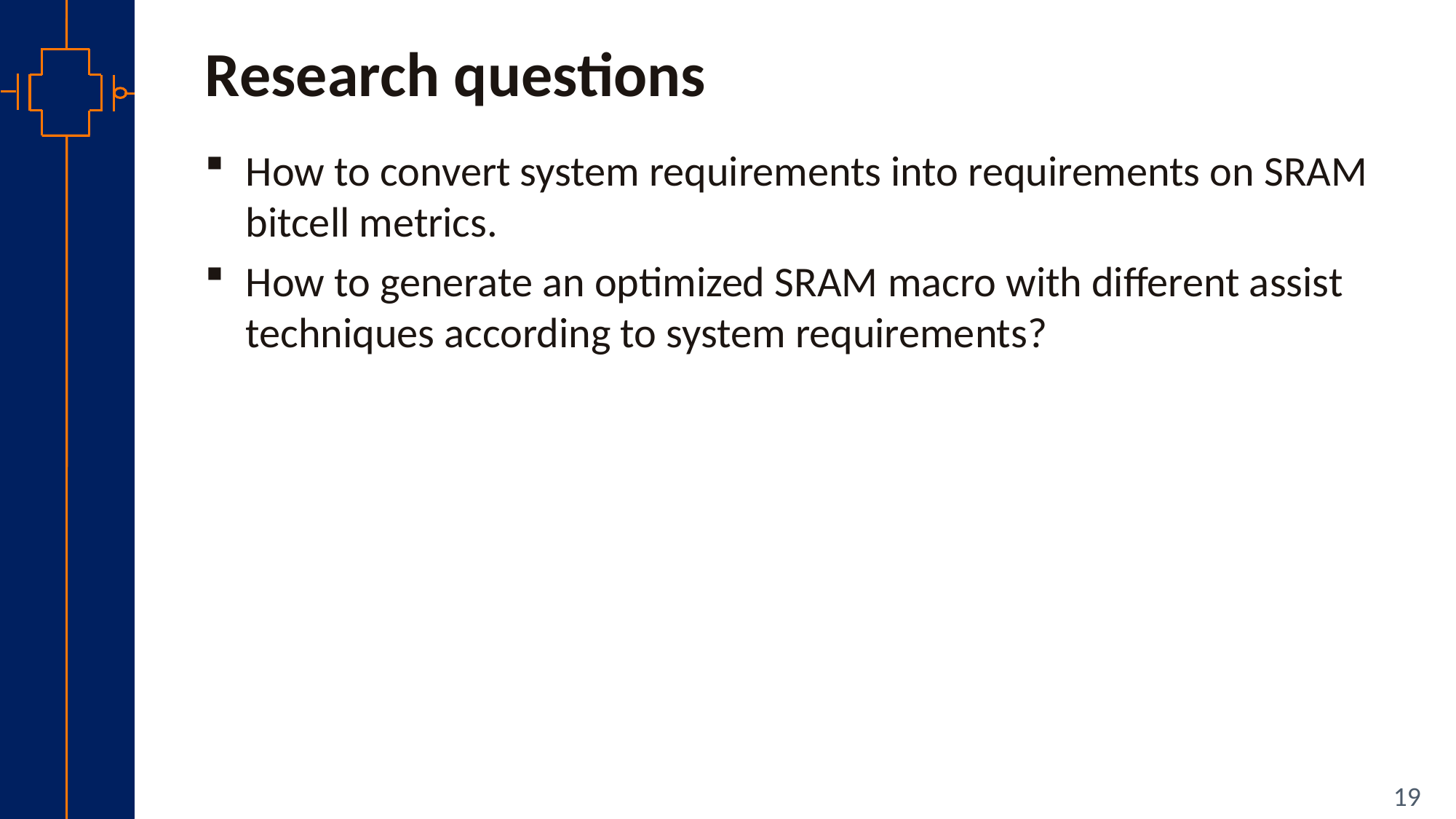

# Research questions
How to convert system requirements into requirements on SRAM bitcell metrics.
How to generate an optimized SRAM macro with different assist techniques according to system requirements?

19